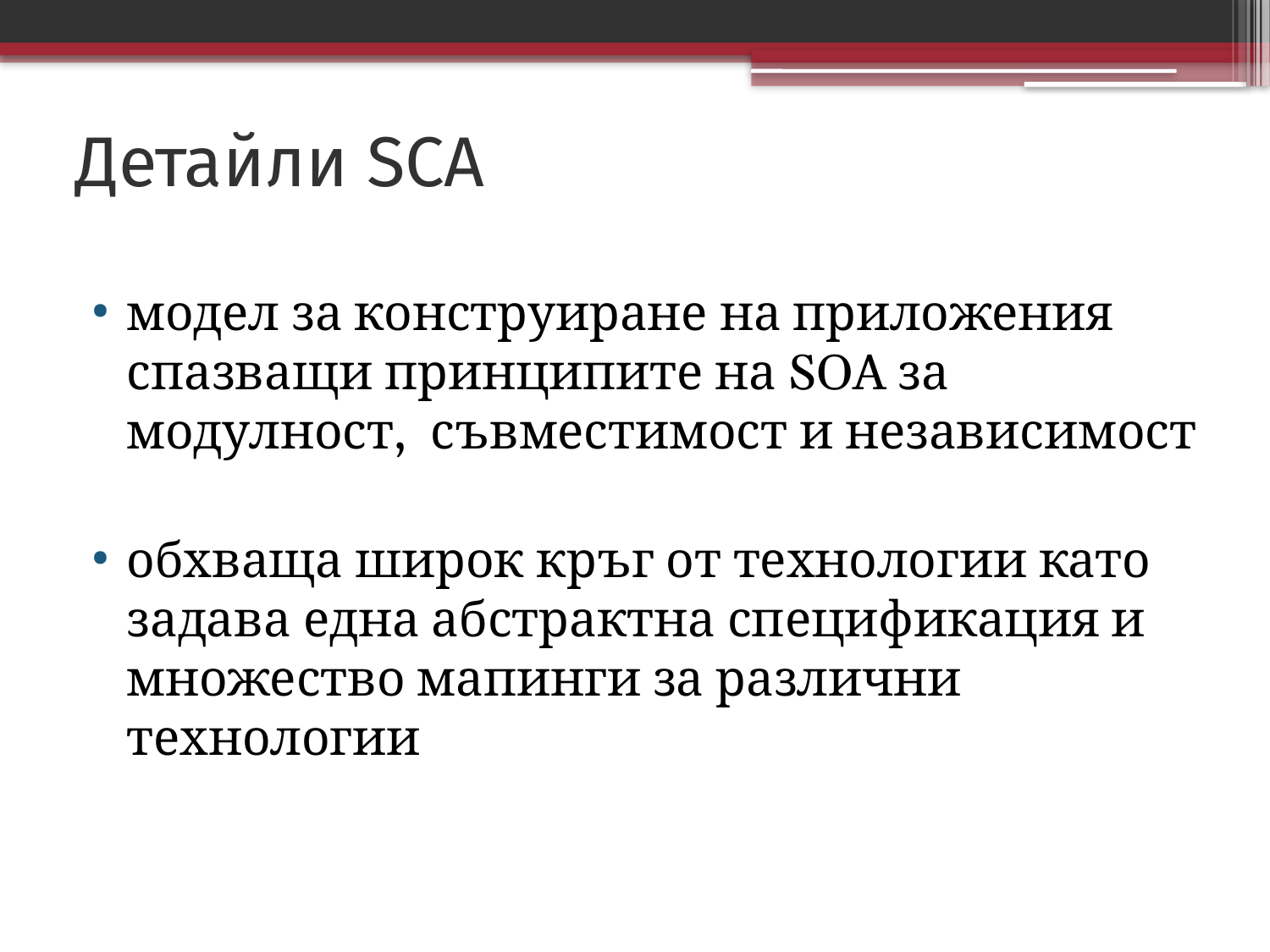

# Детайли SCA
модел за конструиране на приложения спазващи принципите на SOA за модулност,  съвместимост и независимост

обхваща широк кръг от технологии като задава една абстрактна спецификация и множество мапинги за различни технологии